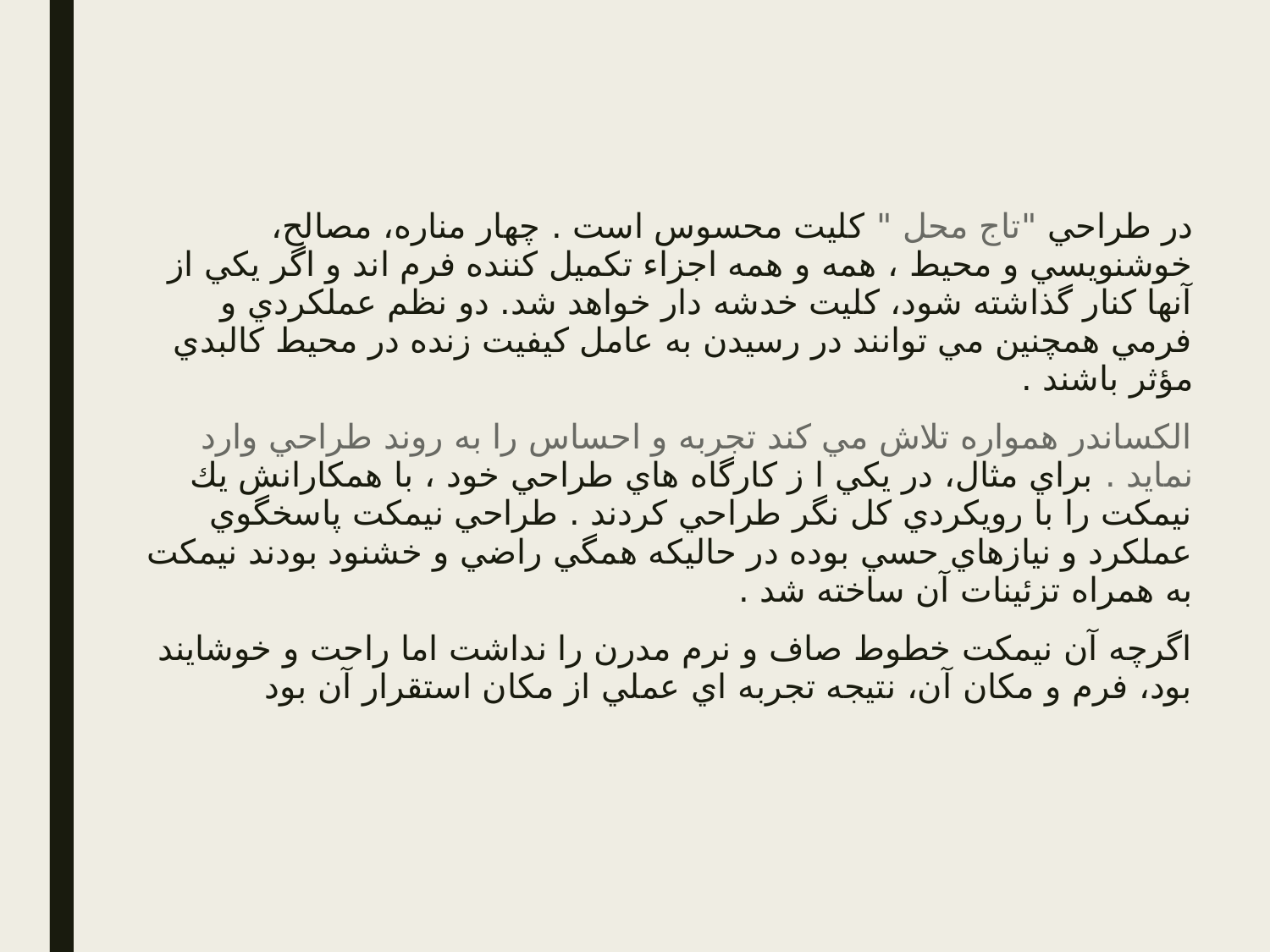

در طراحي "تاج محل " كليت محسوس است . چهار مناره، مصالح، خوشنويسي و محيط ، همه و همه اجزاء تكميل كننده فرم اند و اگر يكي از آنها كنار گذاشته شود، كليت خدشه دار خواهد شد. دو نظم عملكردي و فرمي همچنين مي توانند در رسيدن به عامل كيفيت زنده در محيط كالبدي مؤثر باشند .
الكساندر همواره تلاش مي كند تجربه و احساس را به روند طراحي وارد نمايد . براي مثال، در يكي ا ز كارگاه هاي طراحي خود ، با همكارانش يك نيمكت را با رويكردي كل نگر طراحي كردند . طراحي نيمكت پاسخگوي عملكرد و نيازهاي حسي بوده در حاليكه همگي راضي و خشنود بودند نيمكت به همراه تزئينات آن ساخته شد .
اگرچه آن نيمكت خطوط صاف و نرم مدرن را نداشت اما راحت و خوشايند بود، فرم و مكان آن، نتيجه تجربه اي عملي از مكان استقرار آن بود